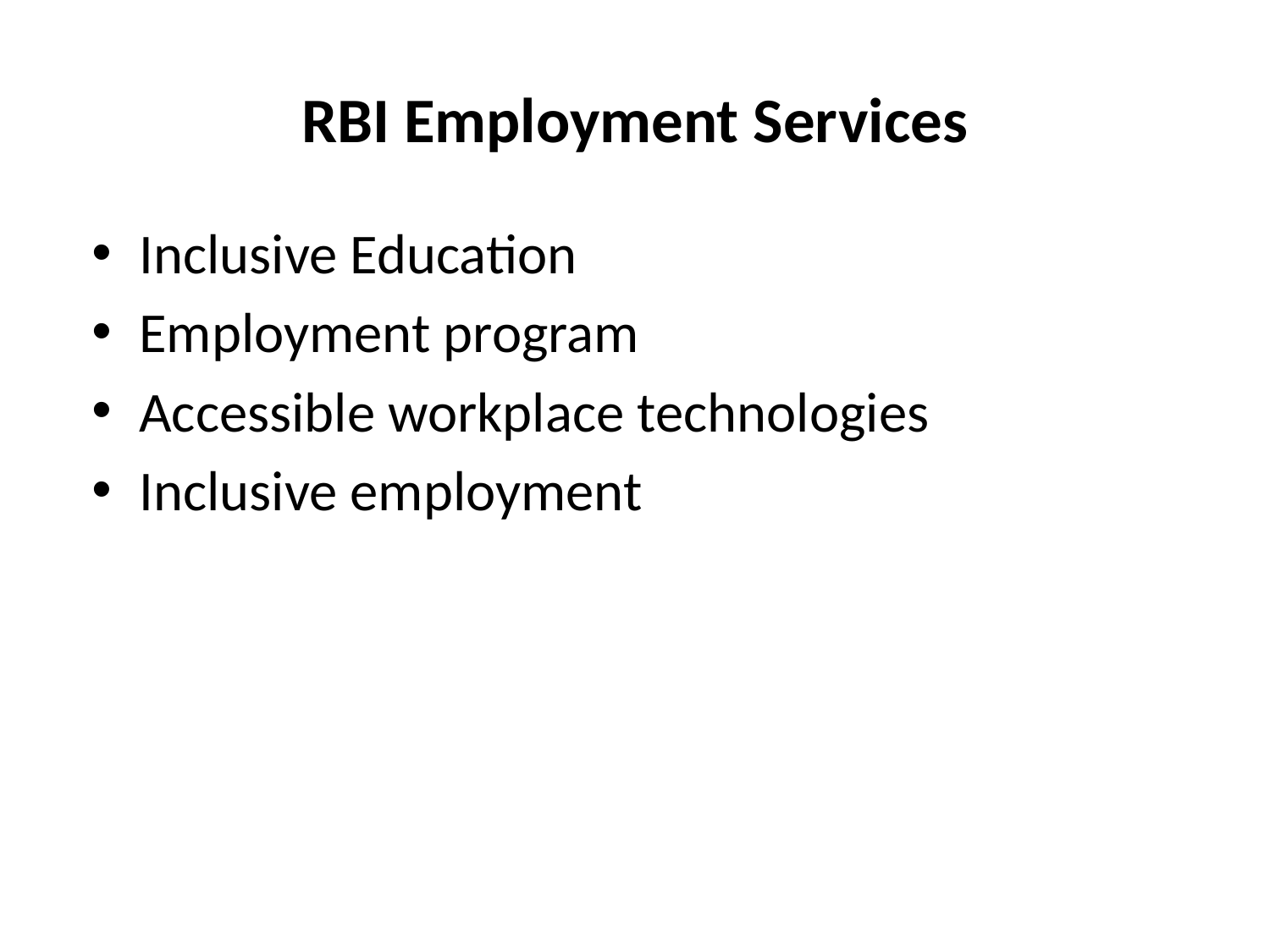

# RBI Employment Services
Inclusive Education
Employment program
Accessible workplace technologies
Inclusive employment